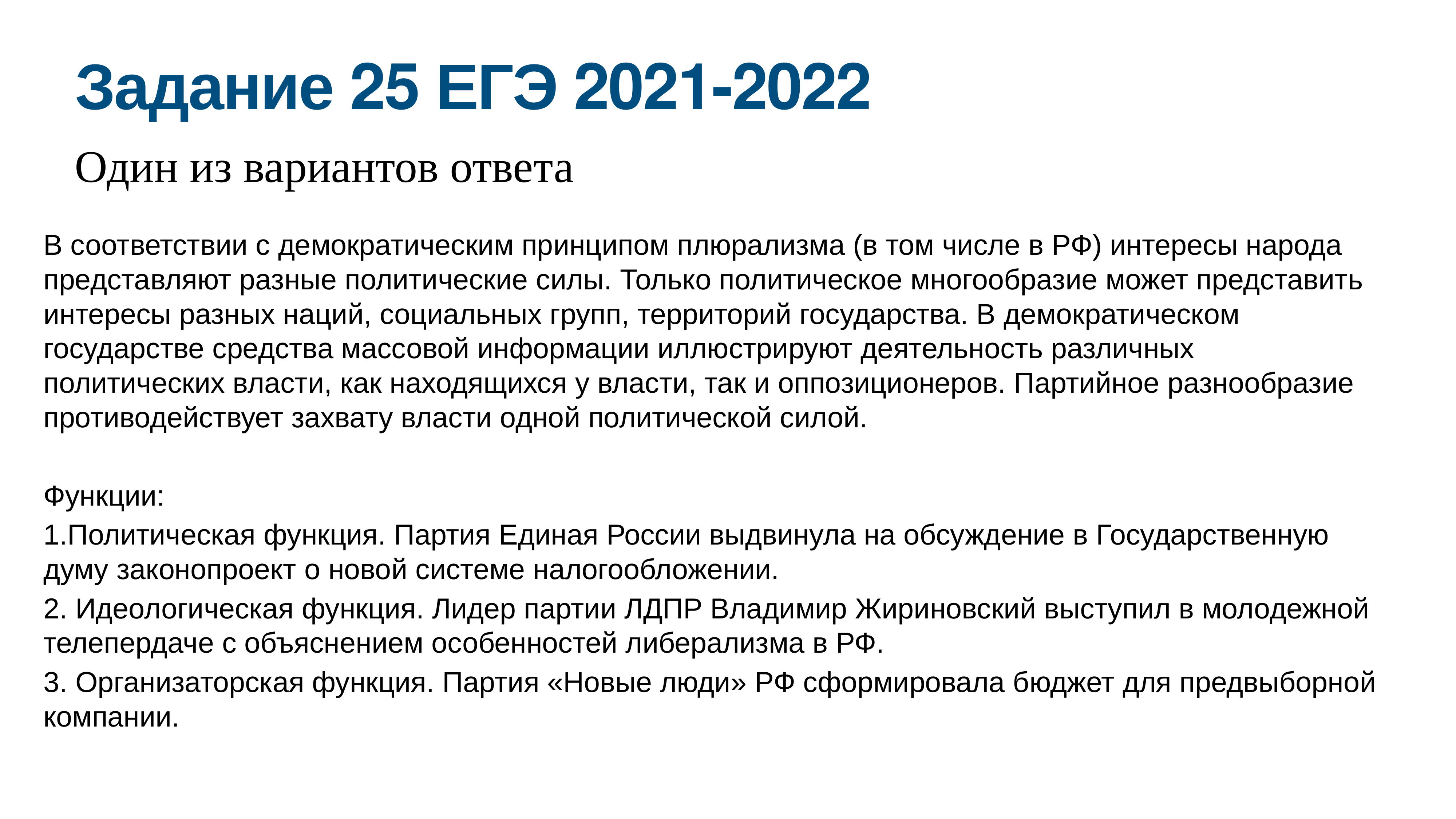

# Задание 25 ЕГЭ 2021-2022
Один из вариантов ответа

В соответствии с демократическим принципом плюрализма (в том числе в РФ) интересы народа представляют разные политические силы. Только политическое многообразие может представить интересы разных наций, социальных групп, территорий государства. В демократическом государстве средства массовой информации иллюстрируют деятельность различных политических власти, как находящихся у власти, так и оппозиционеров. Партийное разнообразие противодействует захвату власти одной политической силой.

Функции:
1.Политическая функция. Партия Единая России выдвинула на обсуждение в Государственную думу законопроект о новой системе налогообложении.
2. Идеологическая функция. Лидер партии ЛДПР Владимир Жириновский выступил в молодежной телепердаче с объяснением особенностей либерализма в РФ.
3. Организаторская функция. Партия «Новые люди» РФ сформировала бюджет для предвыборной компании.